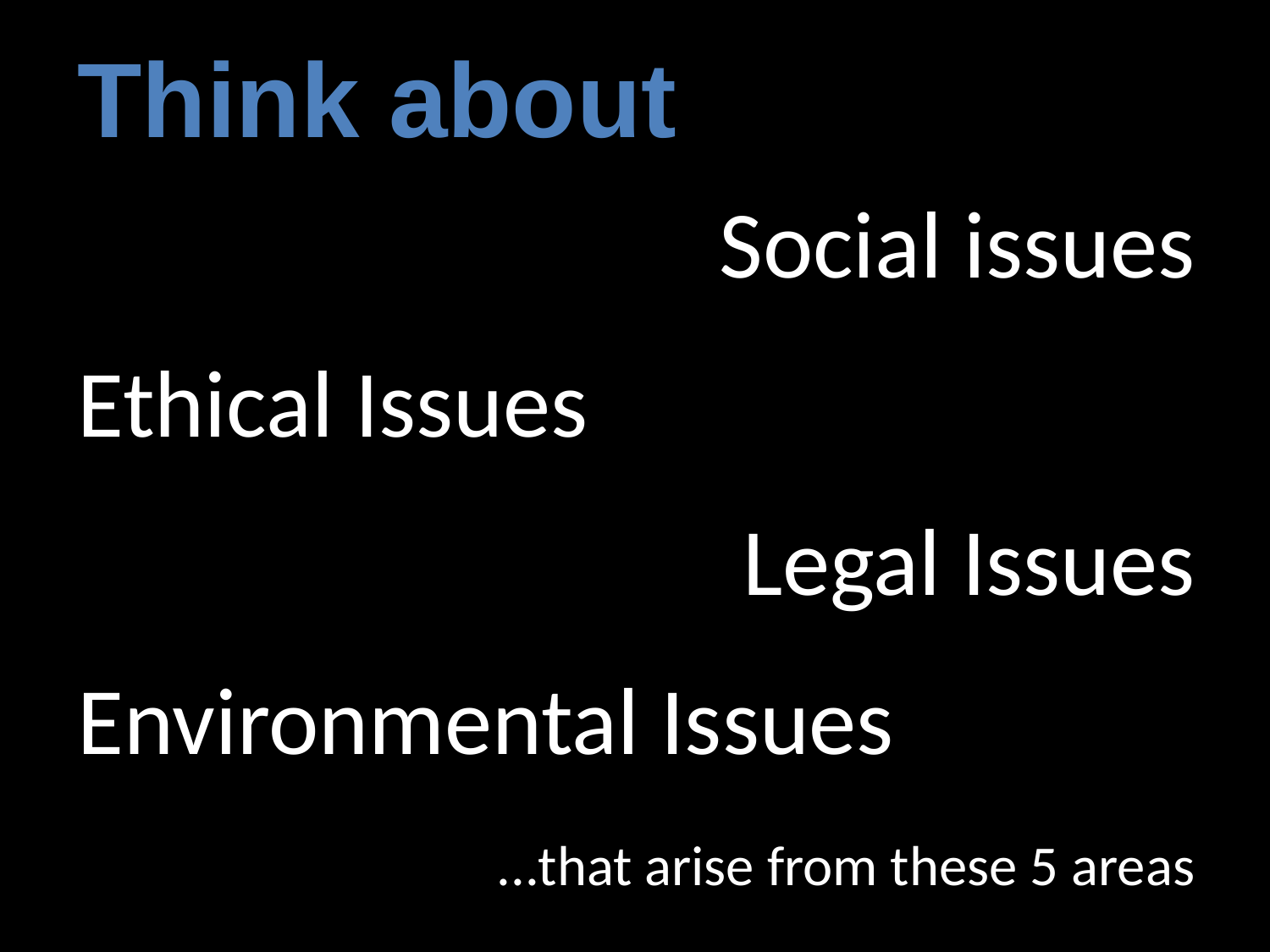

# Think about
Social issues

Ethical Issues

Legal Issues

Environmental Issues

...that arise from these 5 areas